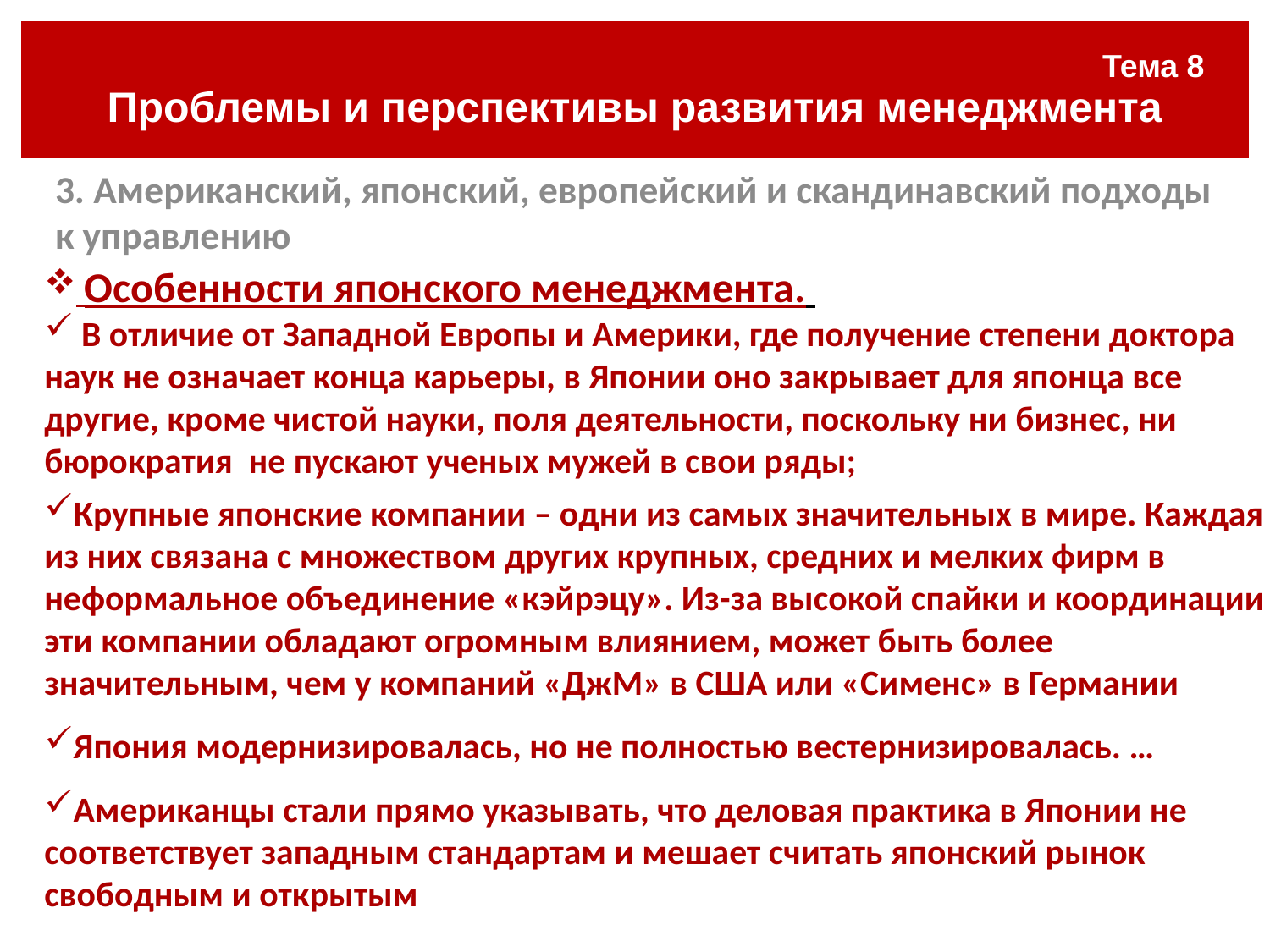

| Тема 8 Проблемы и перспективы развития менеджмента |
| --- |
#
3. Американский, японский, европейский и скандинавский подходы к управлению

 Особенности японского менеджмента.
 В отличие от Западной Европы и Америки, где получение степени доктора наук не означает конца карьеры, в Японии оно закрывает для японца все другие, кроме чистой науки, поля деятельности, поскольку ни бизнес, ни бюрократия  не пускают ученых мужей в свои ряды;
Крупные японские компании – одни из самых значительных в мире. Каждая из них связана с множеством других крупных, средних и мелких фирм в неформальное объединение «кэйрэцу». Из-за высокой спайки и координации эти компании обладают огромным влиянием, может быть более значительным, чем у компаний «ДжМ» в США или «Сименс» в Германии
Япония модернизировалась, но не полностью вестернизировалась. …
Американцы стали прямо указывать, что деловая практика в Японии не соответствует западным стандартам и мешает считать японский рынок свободным и открытым